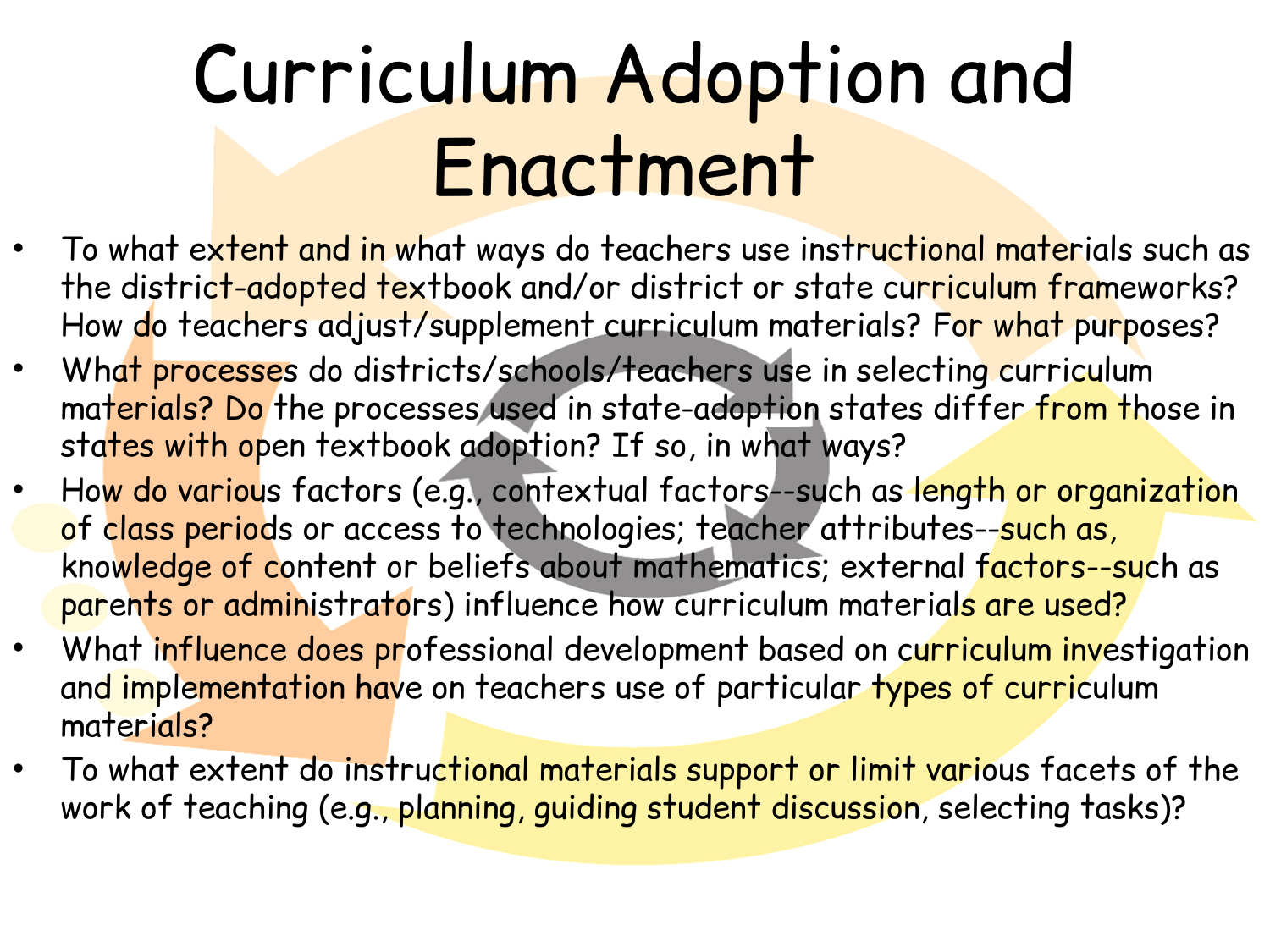

# Curriculum Adoption and Enactment
To what extent and in what ways do teachers use instructional materials such as the district-adopted textbook and/or district or state curriculum frameworks? How do teachers adjust/supplement curriculum materials? For what purposes?
What processes do districts/schools/teachers use in selecting curriculum materials? Do the processes used in state-adoption states differ from those in states with open textbook adoption? If so, in what ways?
How do various factors (e.g., contextual factors--such as length or organization of class periods or access to technologies; teacher attributes--such as, knowledge of content or beliefs about mathematics; external factors--such as parents or administrators) influence how curriculum materials are used?
What influence does professional development based on curriculum investigation and implementation have on teachers use of particular types of curriculum materials?
To what extent do instructional materials support or limit various facets of the work of teaching (e.g., planning, guiding student discussion, selecting tasks)?